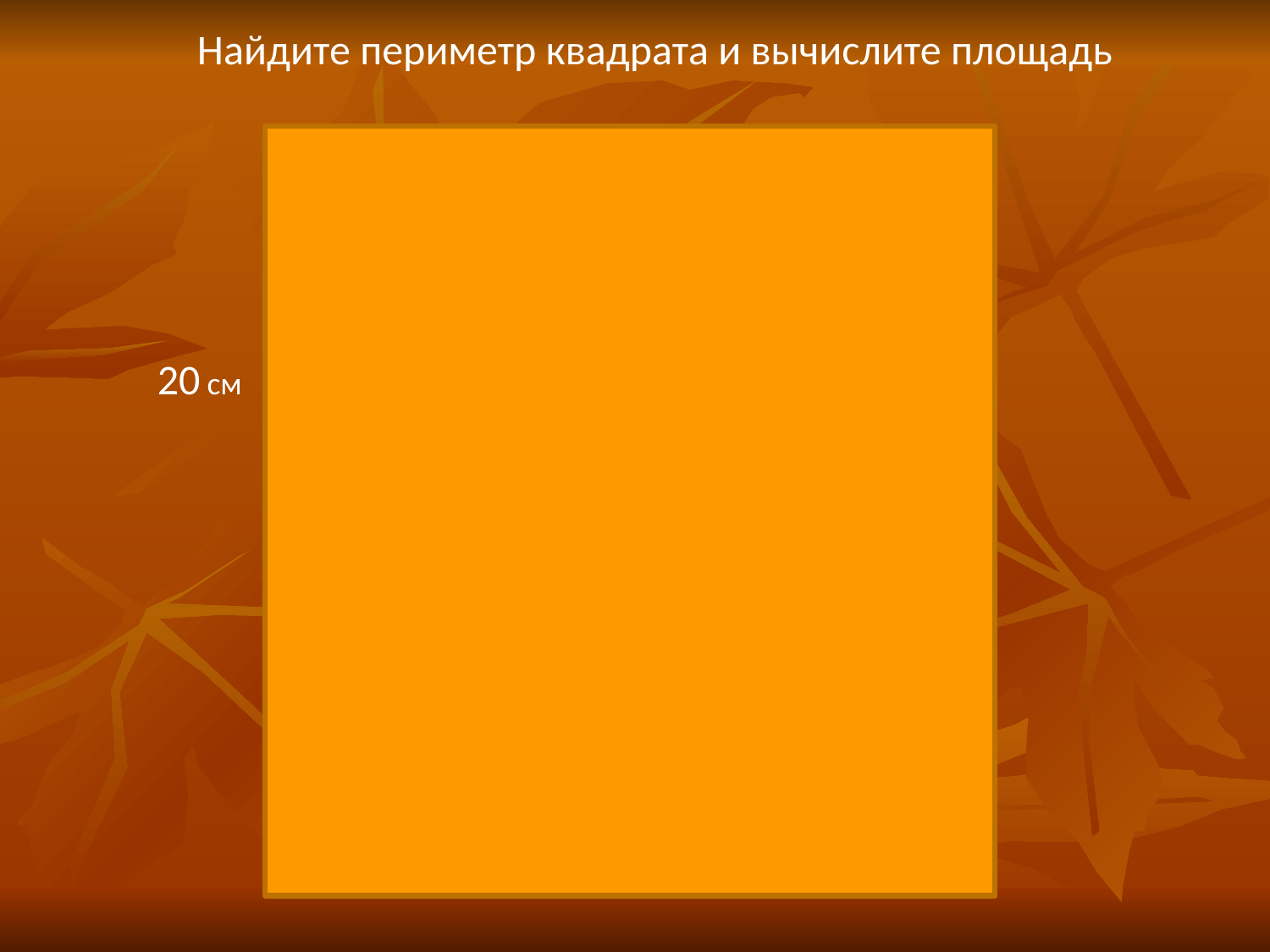

Найдите периметр квадрата и вычислите площадь

20 см